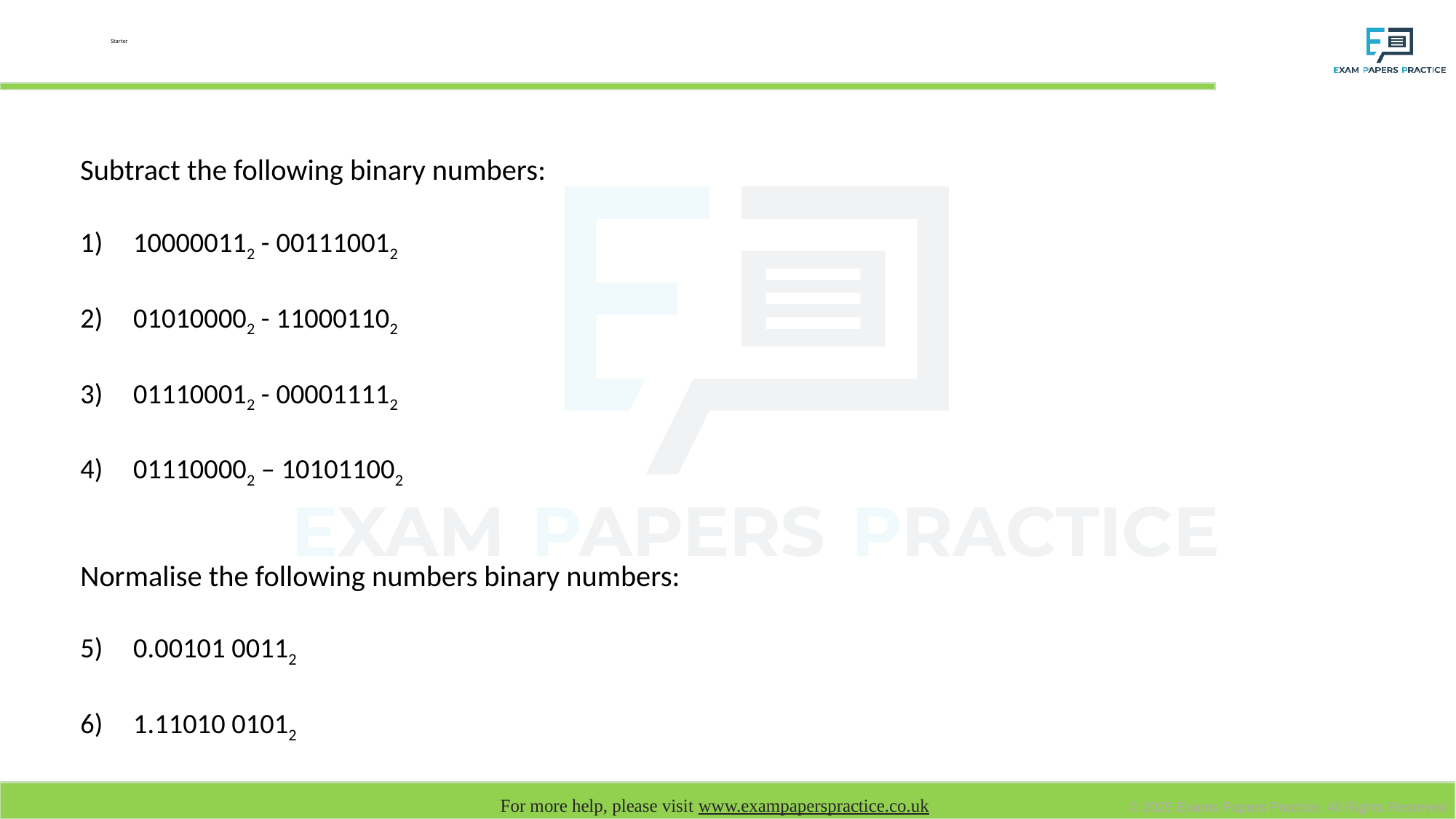

# Starter
Subtract the following binary numbers:
100000112 - 001110012
010100002 - 110001102
011100012 - 000011112
011100002 – 101011002

Normalise the following numbers binary numbers:
0.00101 00112
1.11010 01012